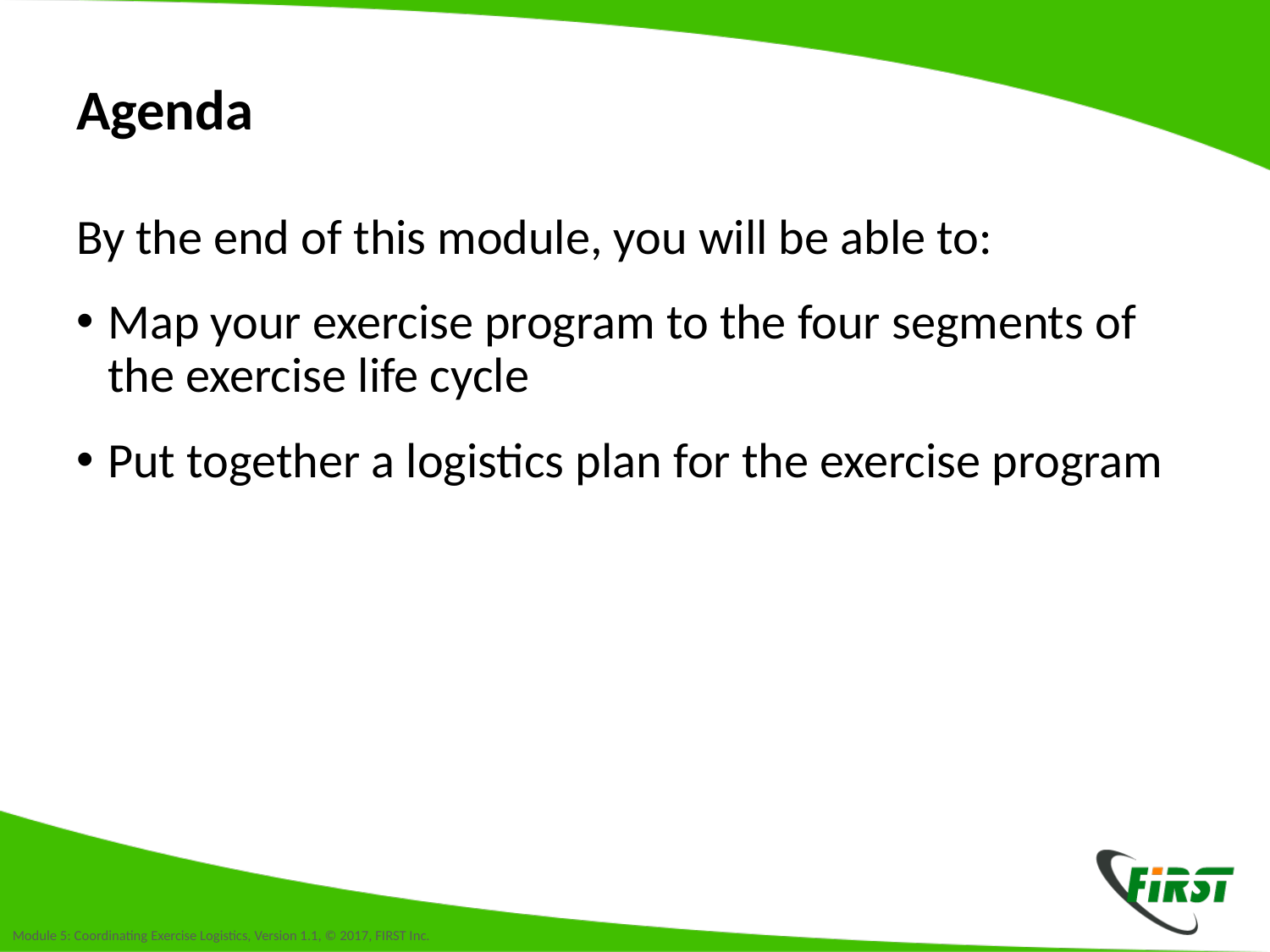

# Agenda
By the end of this module, you will be able to:
Map your exercise program to the four segments of the exercise life cycle
Put together a logistics plan for the exercise program